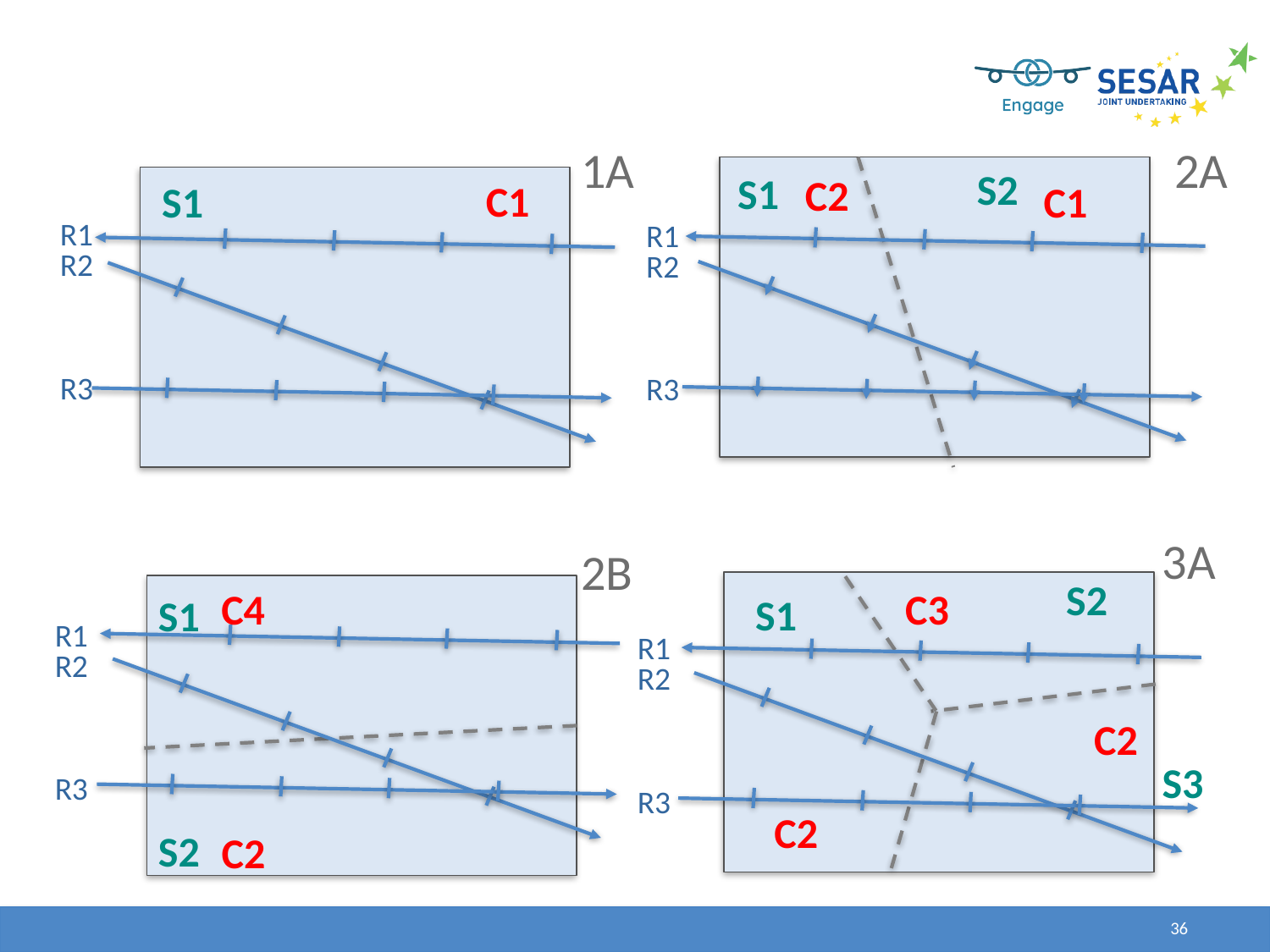

2A
1A
S2

S1
C2

C1
C1
S1
R1
R1
R2
R2
R3
R3
3A
2B
S2

C3
C4
S1
S1
R1
R1
R2
R2
C2
S3
R3
R3
C2
S2
C2
36